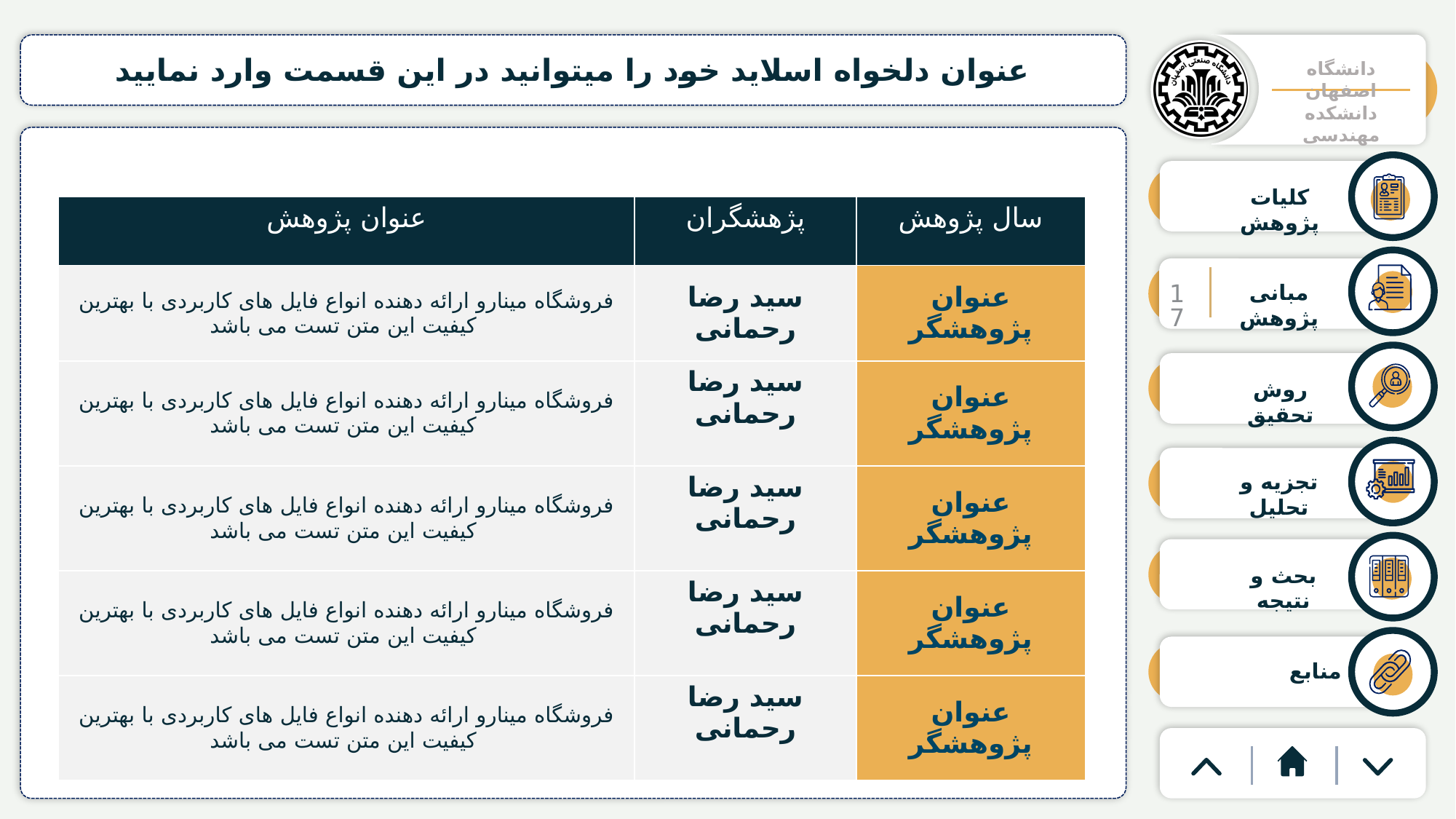

عنوان دلخواه اسلاید خود را میتوانید در این قسمت وارد نمایید
| عنوان پژوهش | پژهشگران | سال پژوهش |
| --- | --- | --- |
| فروشگاه مینارو ارائه دهنده انواع فایل های کاربردی با بهترین کیفیت این متن تست می باشد | سید رضا رحمانی | عنوان پژوهشگر |
| فروشگاه مینارو ارائه دهنده انواع فایل های کاربردی با بهترین کیفیت این متن تست می باشد | سید رضا رحمانی | عنوان پژوهشگر |
| فروشگاه مینارو ارائه دهنده انواع فایل های کاربردی با بهترین کیفیت این متن تست می باشد | سید رضا رحمانی | عنوان پژوهشگر |
| فروشگاه مینارو ارائه دهنده انواع فایل های کاربردی با بهترین کیفیت این متن تست می باشد | سید رضا رحمانی | عنوان پژوهشگر |
| فروشگاه مینارو ارائه دهنده انواع فایل های کاربردی با بهترین کیفیت این متن تست می باشد | سید رضا رحمانی | عنوان پژوهشگر |
17